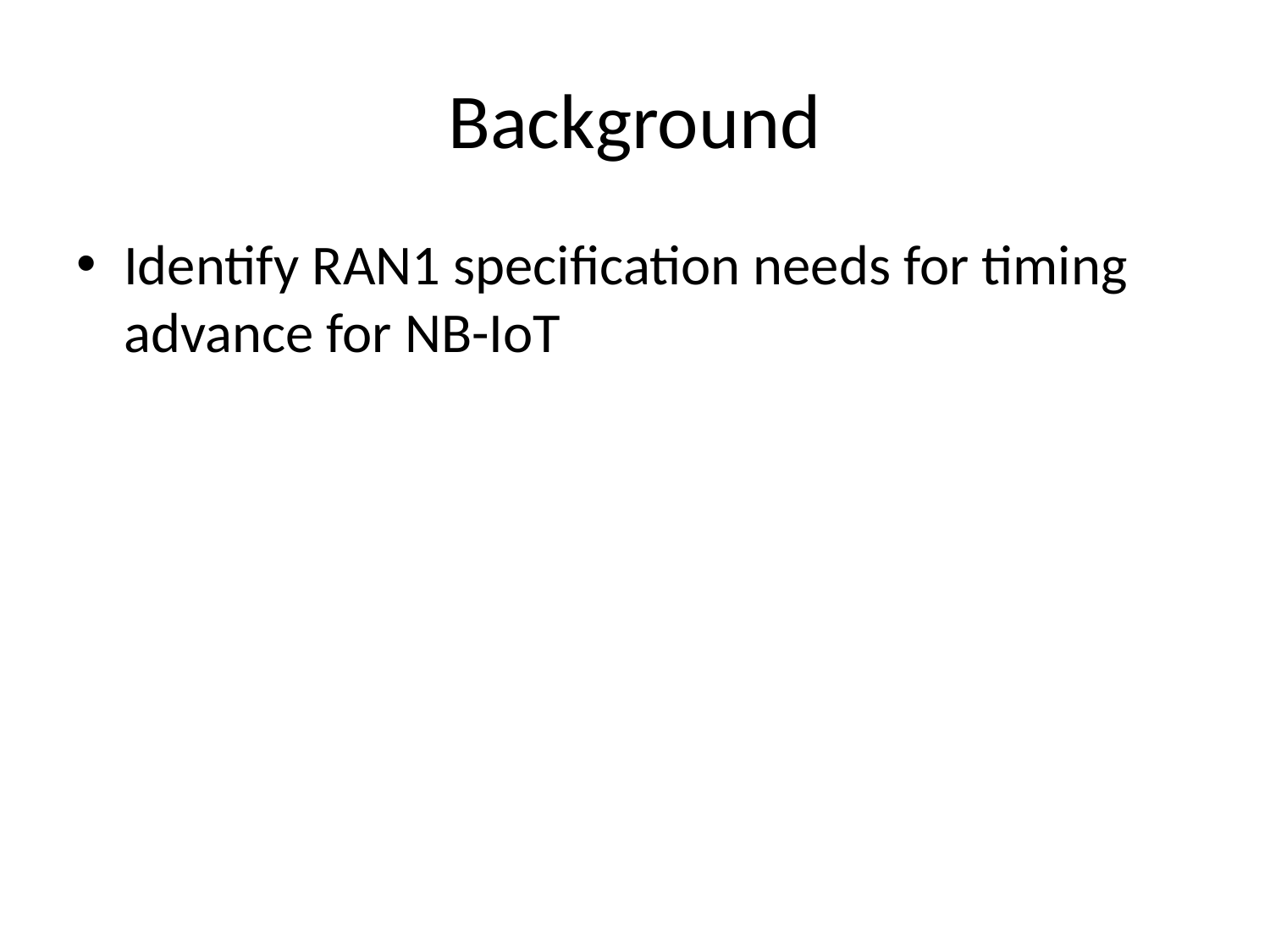

# Background
Identify RAN1 specification needs for timing advance for NB-IoT